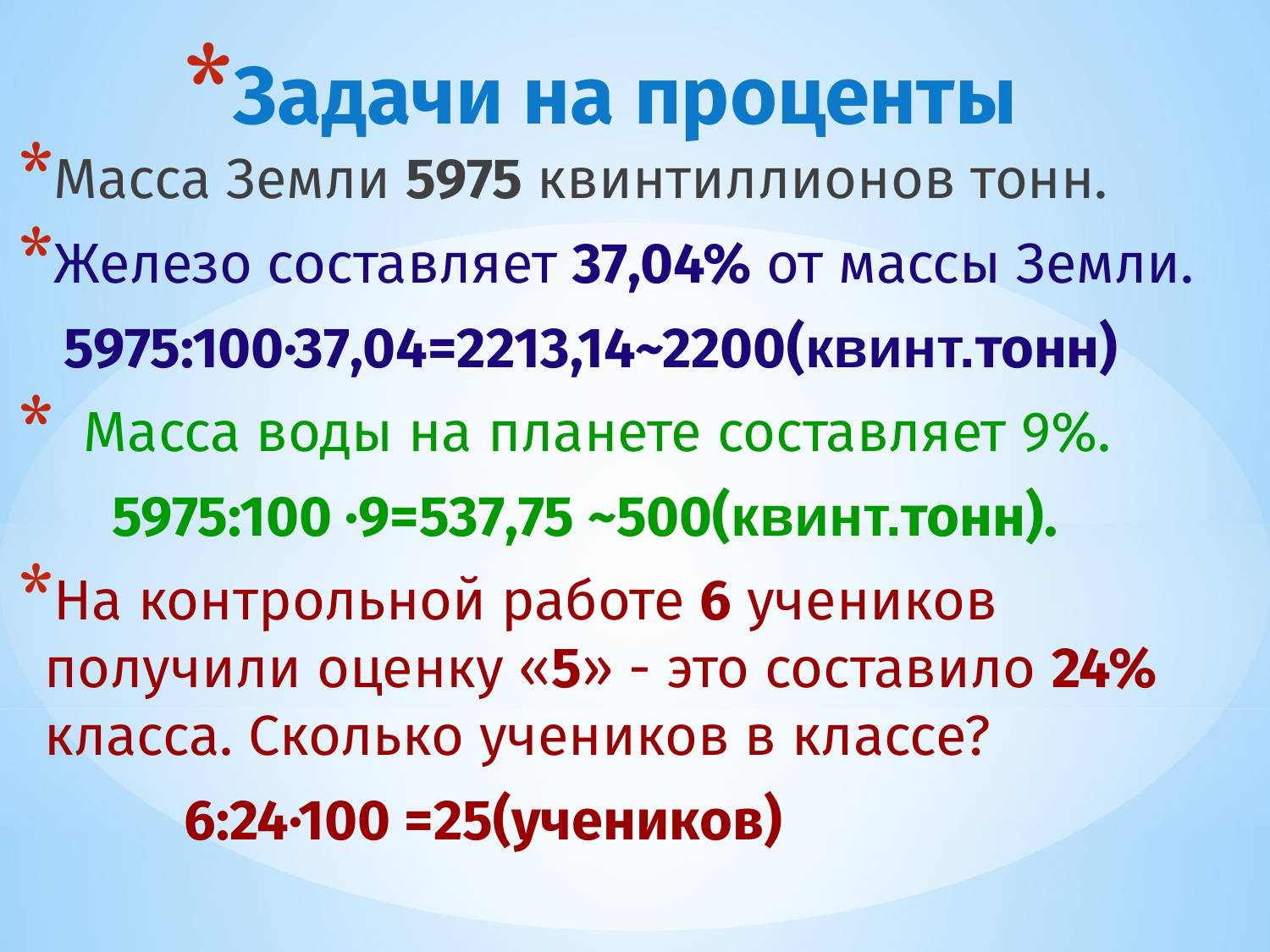

# Задачи на проценты
Масса Земли 5975 квинтиллионов тонн.
Железо составляет 37,04% от массы Земли.
   5975:100·37,04=2213,14~2200(квинт.тонн)
  Масса воды на планете составляет 9%.
      5975:100 ·9=537,75 ~500(квинт.тонн).
На контрольной работе 6 учеников получили оценку «5» - это составило 24% класса. Сколько учеников в классе?
           6:24·100 =25(учеников)